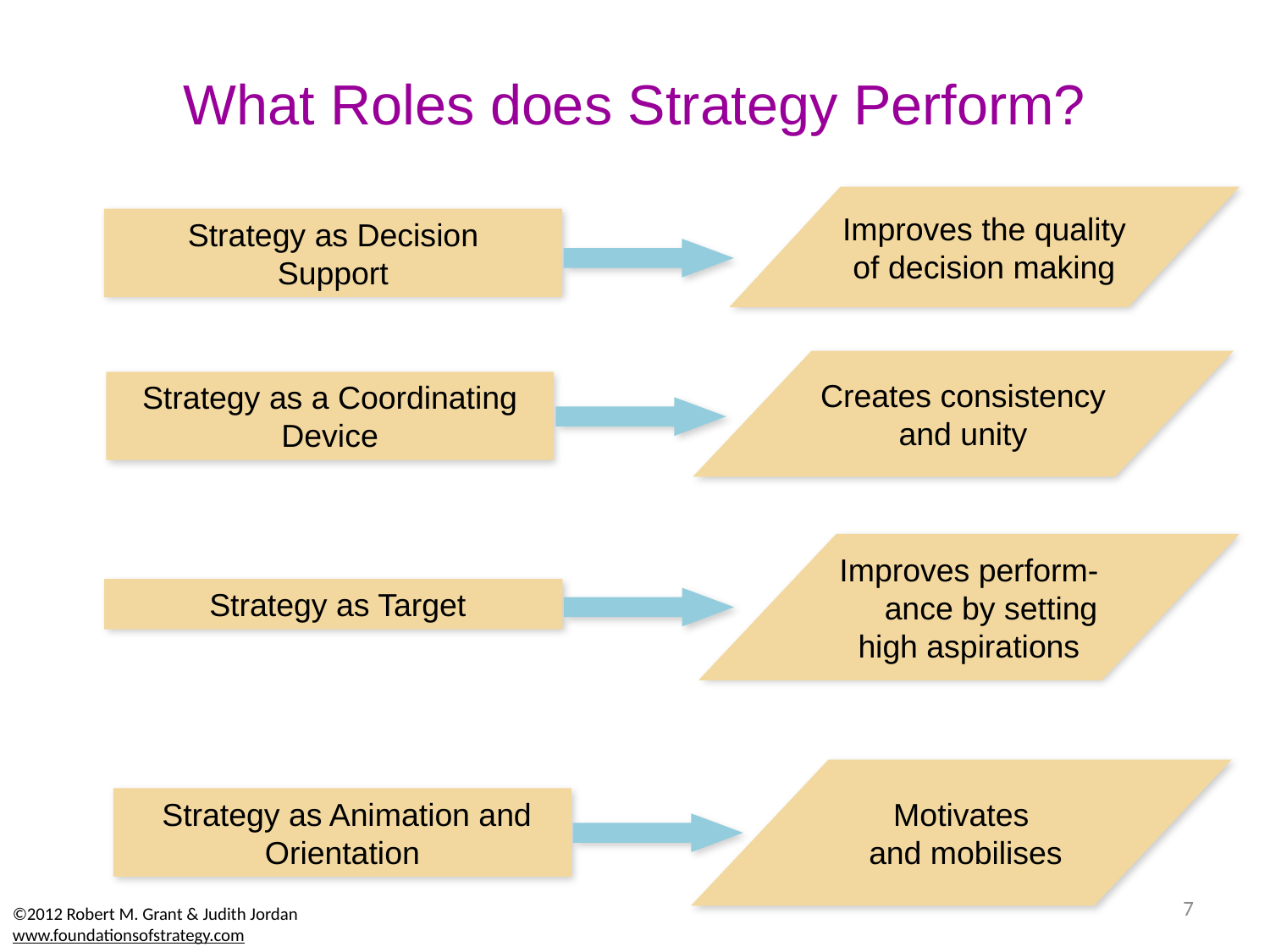

What Roles does Strategy Perform?
Improves the quality
of decision making
Strategy as Decision
Support

Creates consistency
and unity
Strategy as a Coordinating
Device

Improves perform-
      ance by setting
high aspirations
 Strategy as Target

Motivates
 and mobilises
 Strategy as Animation and Orientation

7
©2012 Robert M. Grant & Judith Jordan
www.foundationsofstrategy.com